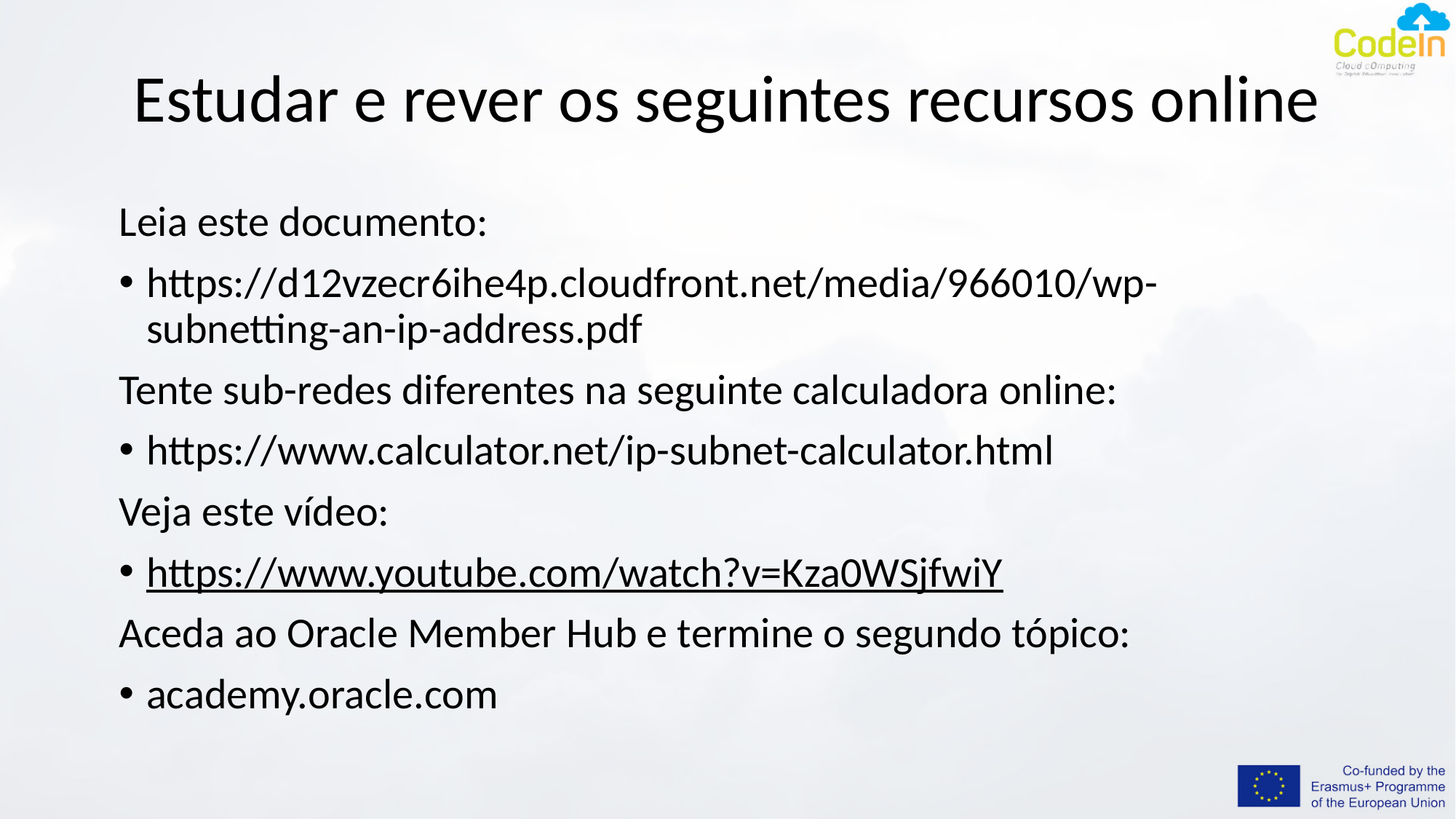

# Estudar e rever os seguintes recursos online
Leia este documento:
https://d12vzecr6ihe4p.cloudfront.net/media/966010/wp-subnetting-an-ip-address.pdf
Tente sub-redes diferentes na seguinte calculadora online:
https://www.calculator.net/ip-subnet-calculator.html
Veja este vídeo:
https://www.youtube.com/watch?v=Kza0WSjfwiY
Aceda ao Oracle Member Hub e termine o segundo tópico:
academy.oracle.com